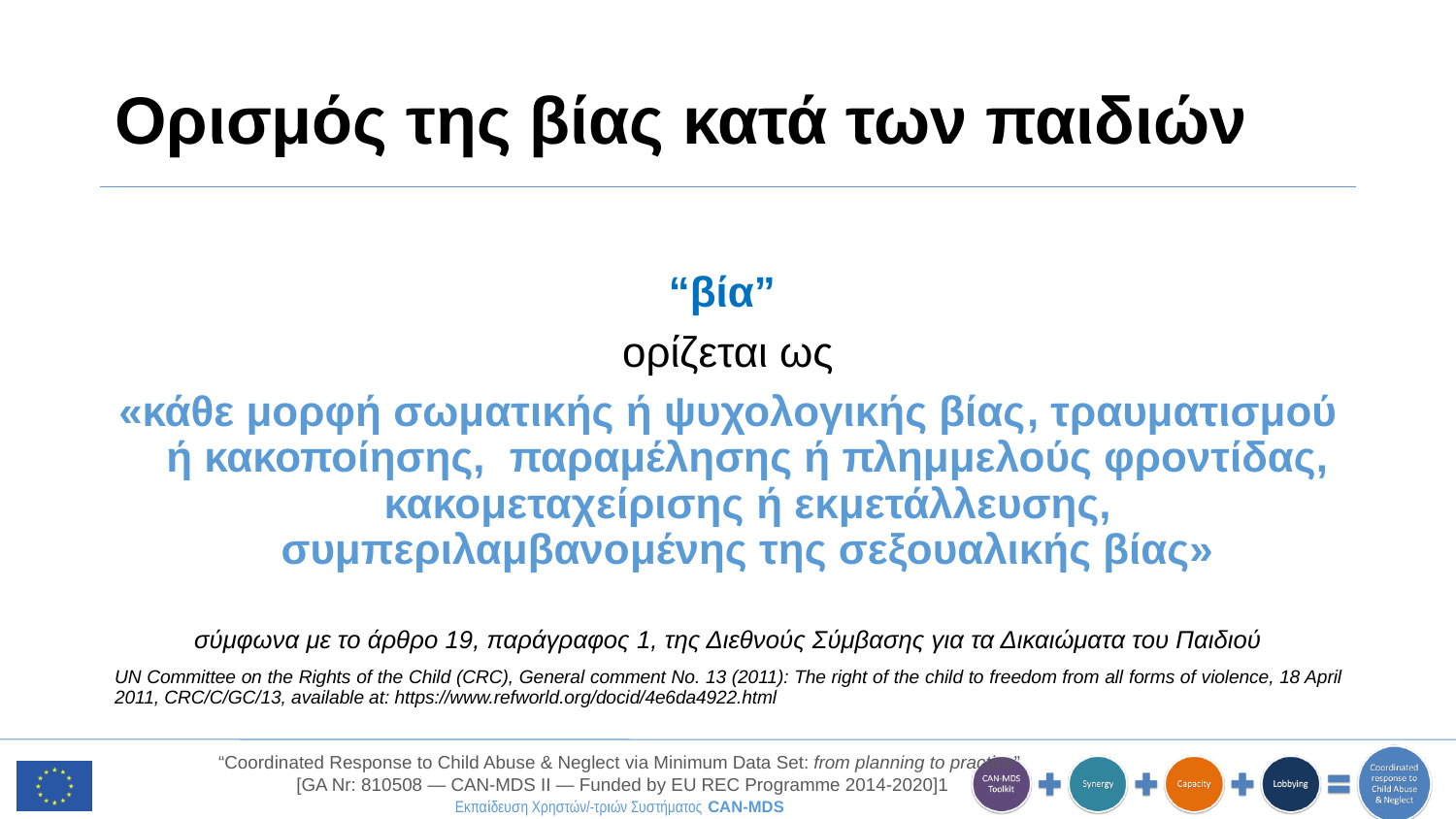

# Ορισμός της βίας κατά των παιδιών

“βία”
ορίζεται ως
«κάθε μορφή σωματικής ή ψυχολογικής βίας, τραυματισμού ή κακοποίησης,  παραμέλησης ή πλημμελούς φροντίδας, κακομεταχείρισης ή εκμετάλλευσης, συμπεριλαμβανομένης της σεξουαλικής βίας»

σύμφωνα με το άρθρο 19, παράγραφος 1, της Διεθνούς Σύμβασης για τα Δικαιώματα του Παιδιού
UN Committee on the Rights of the Child (CRC), General comment No. 13 (2011): The right of the child to freedom from all forms of violence, 18 April 2011, CRC/C/GC/13, available at: https://www.refworld.org/docid/4e6da4922.html